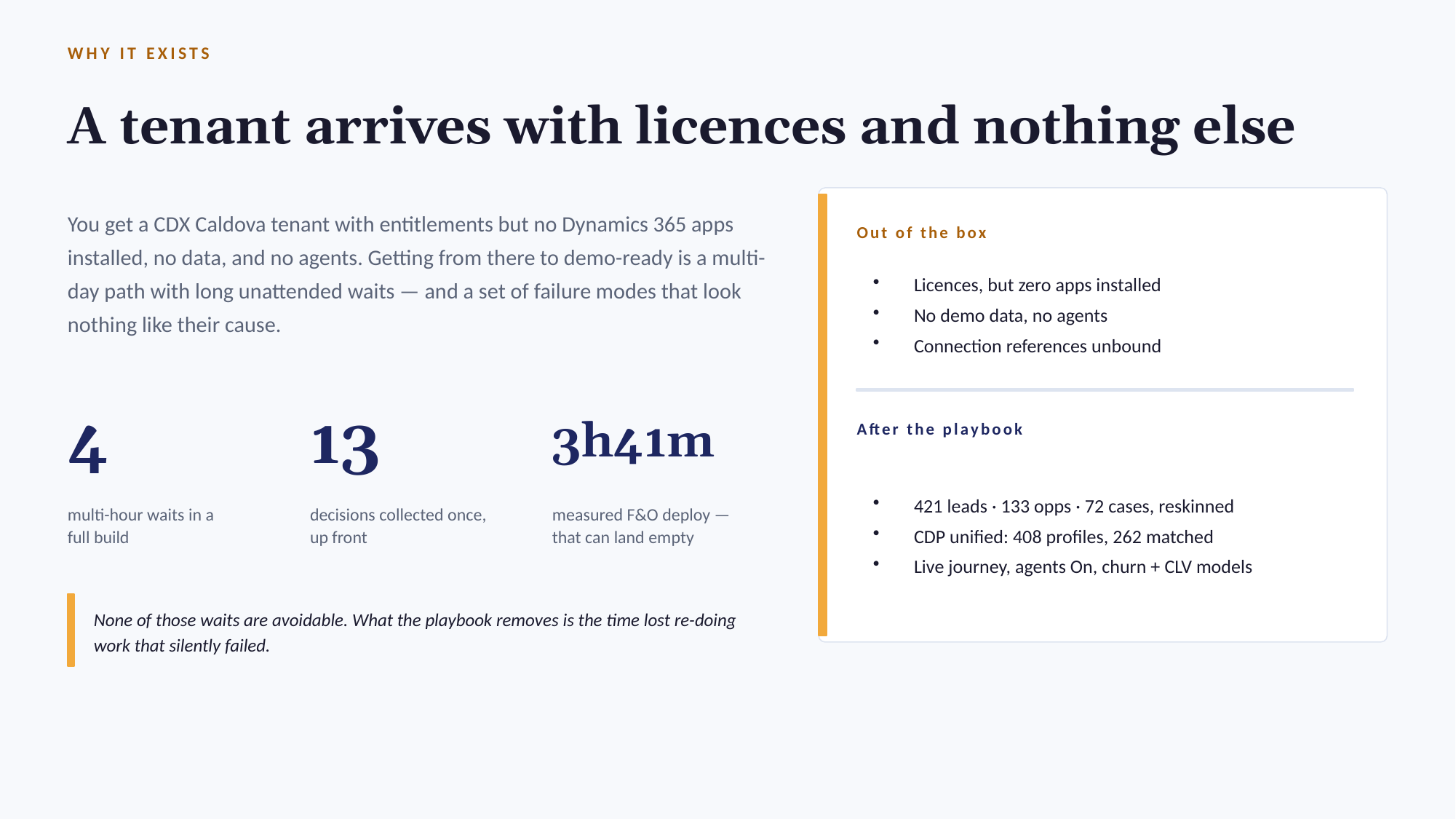

WHY IT EXISTS
A tenant arrives with licences and nothing else
You get a CDX Caldova tenant with entitlements but no Dynamics 365 apps installed, no data, and no agents. Getting from there to demo-ready is a multi-day path with long unattended waits — and a set of failure modes that look nothing like their cause.

Out of the box
Licences, but zero apps installed
No demo data, no agents
Connection references unbound

4
13
3h41m
After the playbook
421 leads · 133 opps · 72 cases, reskinned
CDP unified: 408 profiles, 262 matched
Live journey, agents On, churn + CLV models
multi-hour waits in a
full build
decisions collected once,
up front
measured F&O deploy —
that can land empty

None of those waits are avoidable. What the playbook removes is the time lost re-doing work that silently failed.